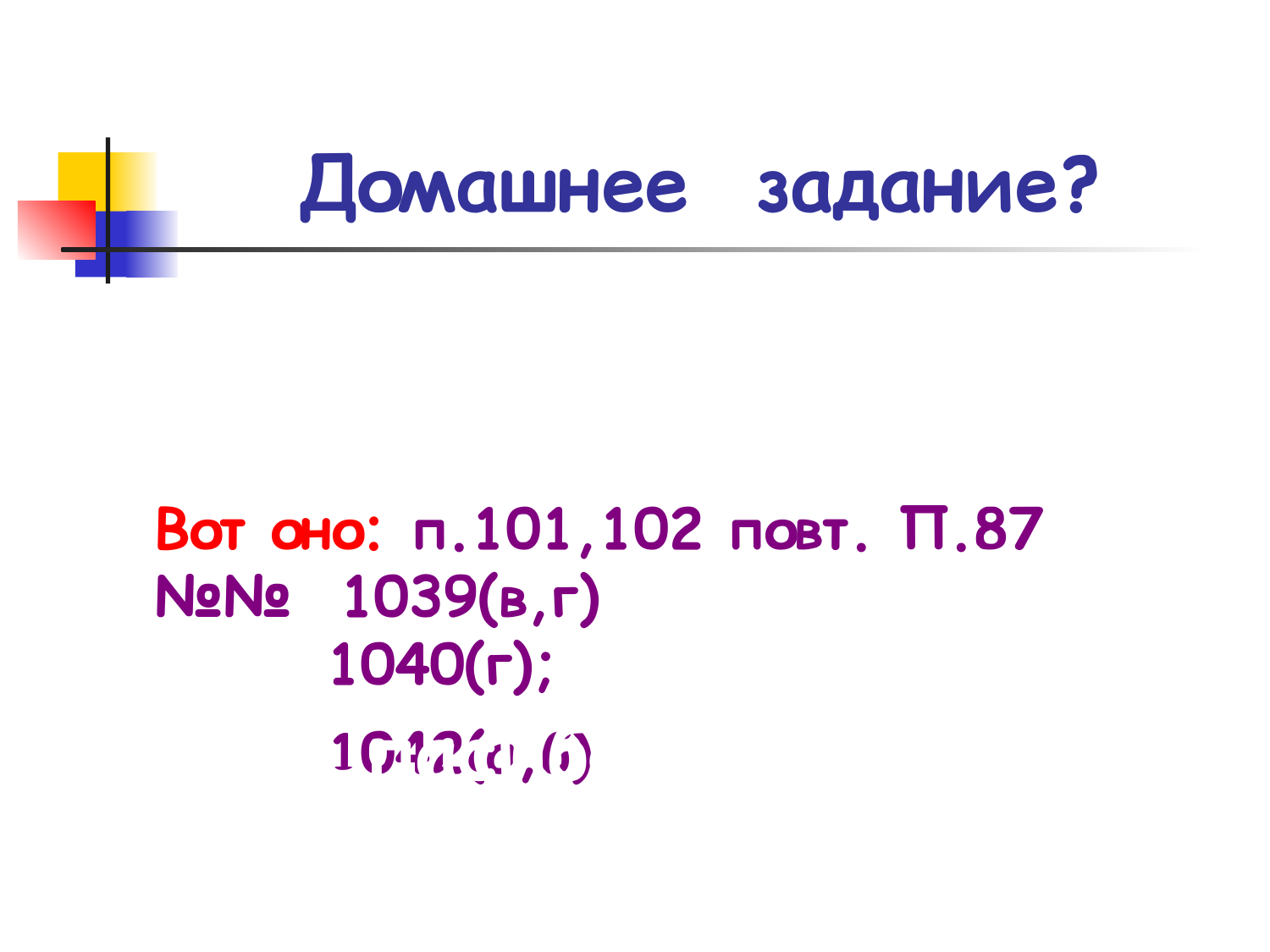

# Домашнее  задание?
Вот оно: п.101,102 повт. П.87
№№  1039(в,г)
       1040(г);
       1042(а,б)
Спасибо за урок!